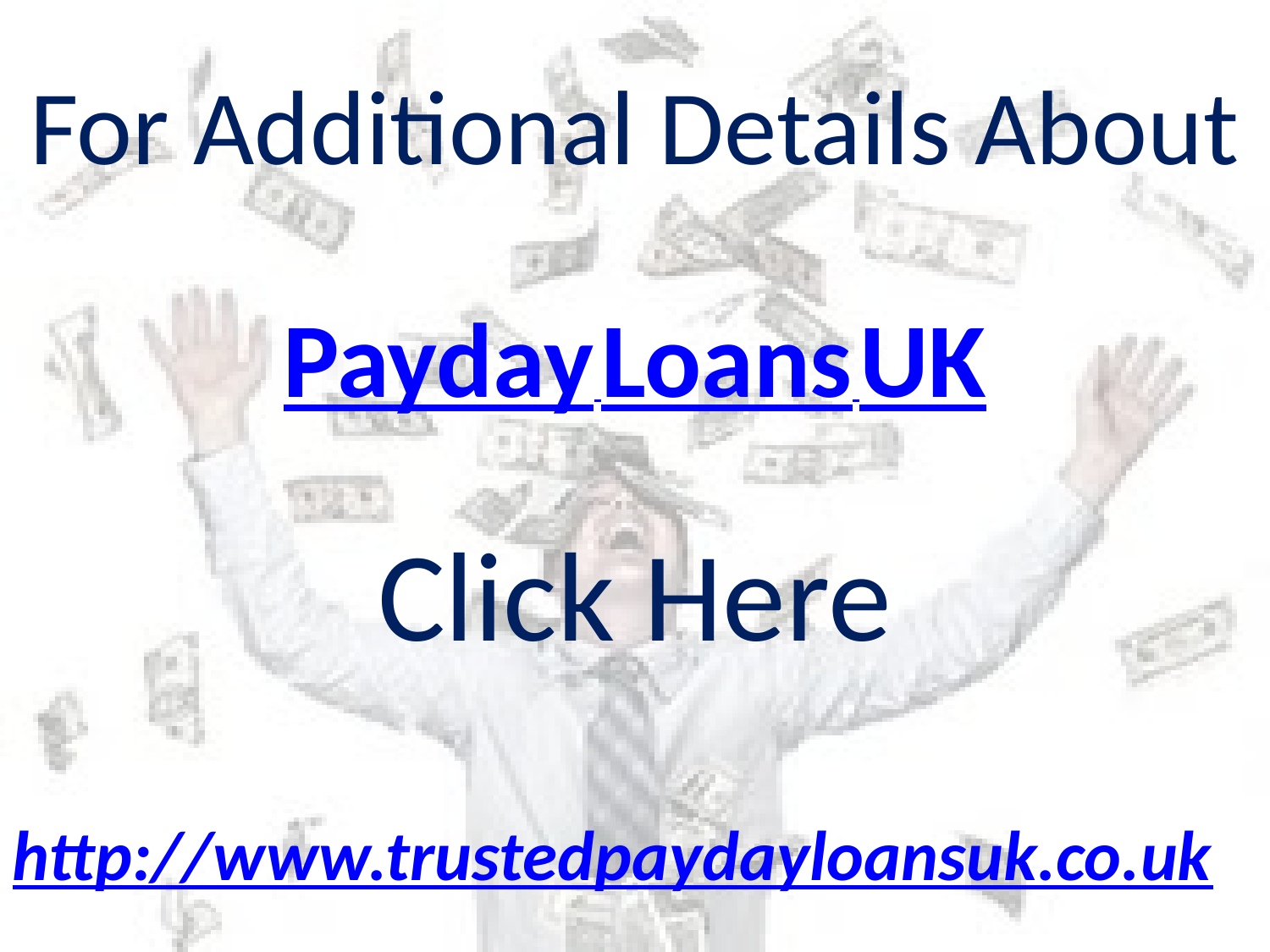

For Additional Details About
Payday Loans UK
Click Here
http://www.trustedpaydayloansuk.co.uk